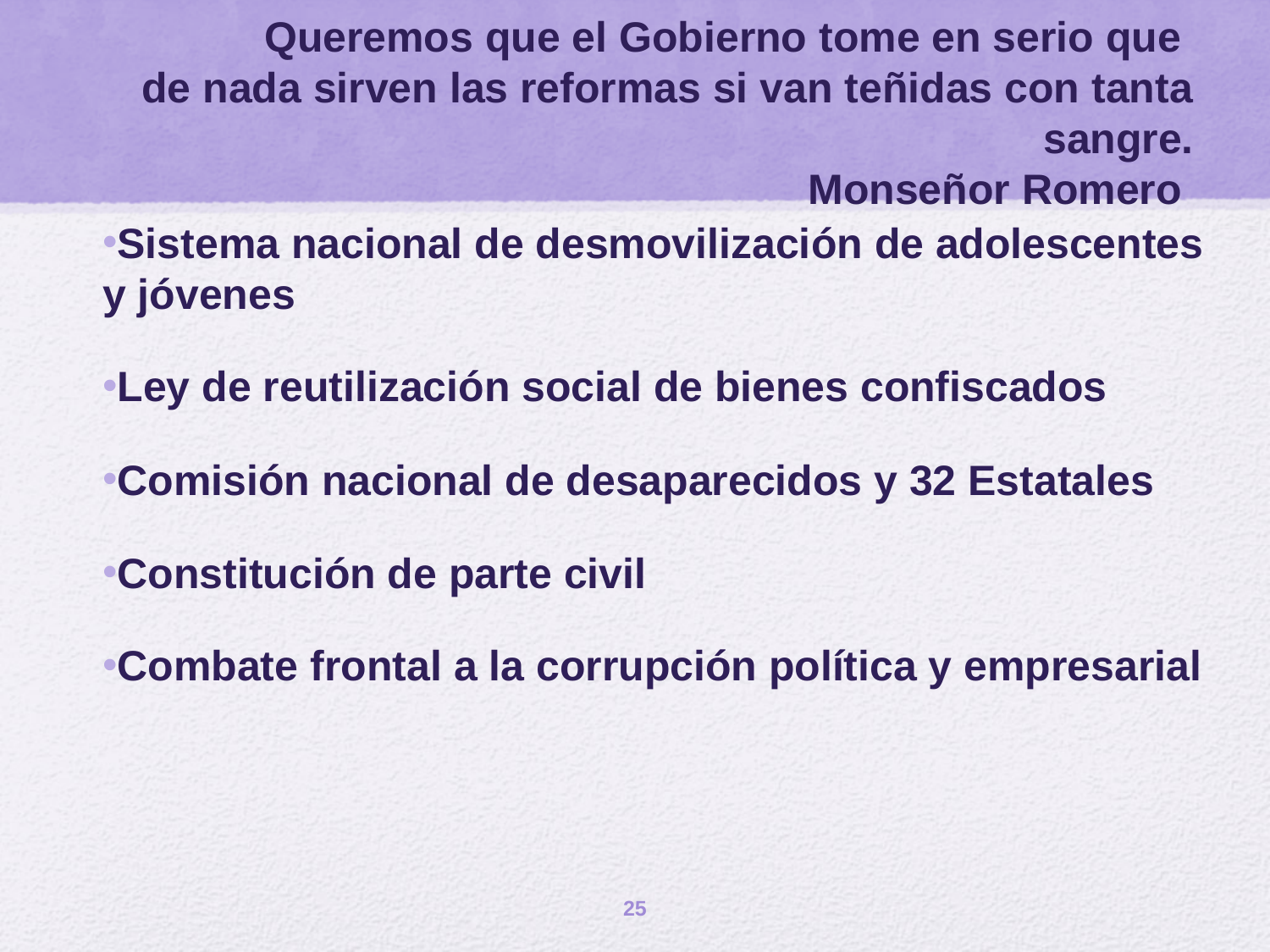

# Queremos que el Gobierno tome en serio que de nada sirven las reformas si van teñidas con tanta sangre. Monseñor Romero

Sistema nacional de desmovilización de adolescentes y jóvenes
Ley de reutilización social de bienes confiscados
Comisión nacional de desaparecidos y 32 Estatales
Constitución de parte civil
Combate frontal a la corrupción política y empresarial
25